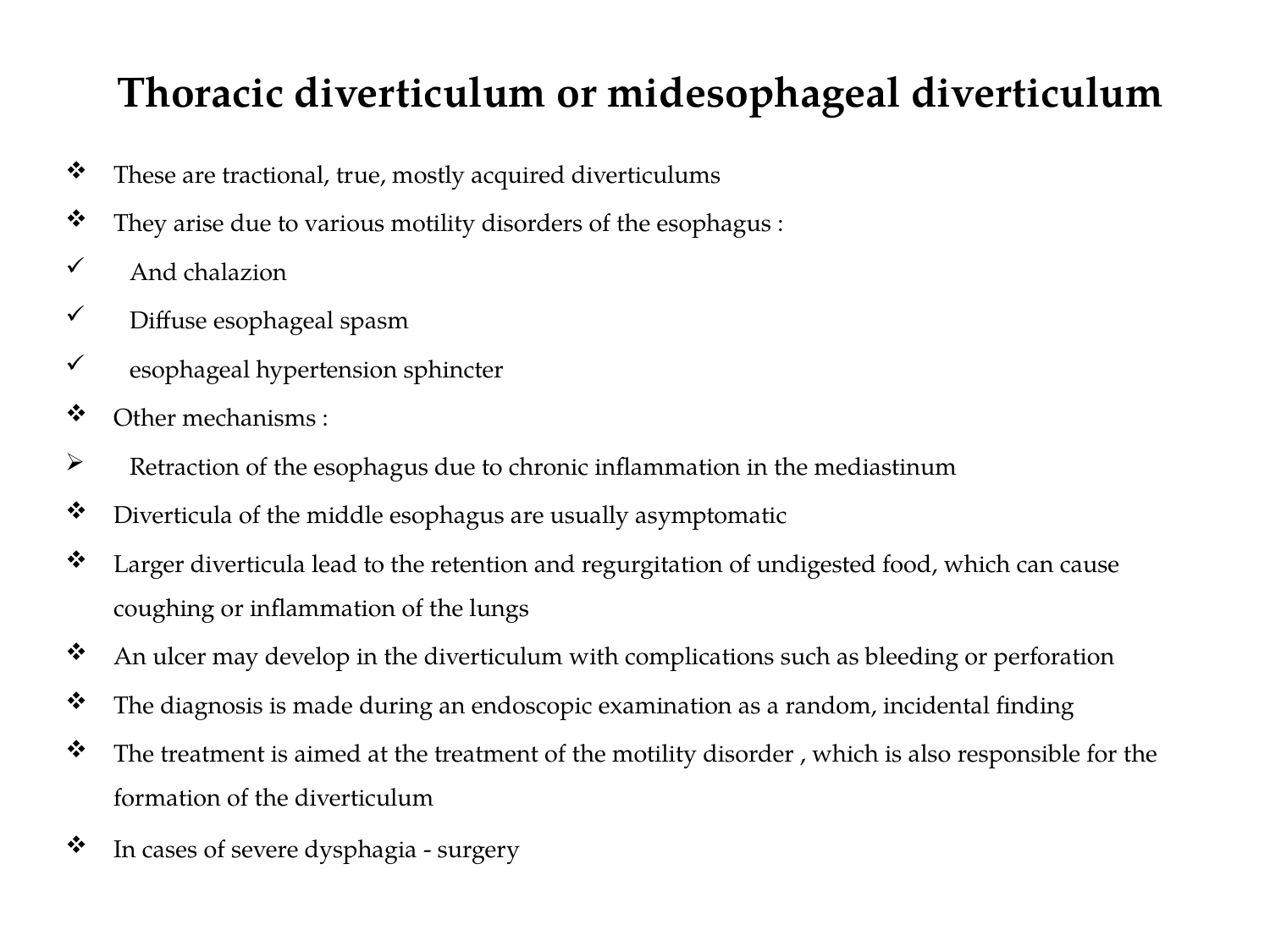

# Thoracic diverticulum or midesophageal diverticulum
These are tractional, true, mostly acquired diverticulums
They arise due to various motility disorders of the esophagus :
And chalazion
Diffuse esophageal spasm
esophageal hypertension sphincter
Other mechanisms :
Retraction of the esophagus due to chronic inflammation in the mediastinum
Diverticula of the middle esophagus are usually asymptomatic
Larger diverticula lead to the retention and regurgitation of undigested food, which can cause coughing or inflammation of the lungs
An ulcer may develop in the diverticulum with complications such as bleeding or perforation
The diagnosis is made during an endoscopic examination as a random, incidental finding
The treatment is aimed at the treatment of the motility disorder , which is also responsible for the formation of the diverticulum
In cases of severe dysphagia - surgery